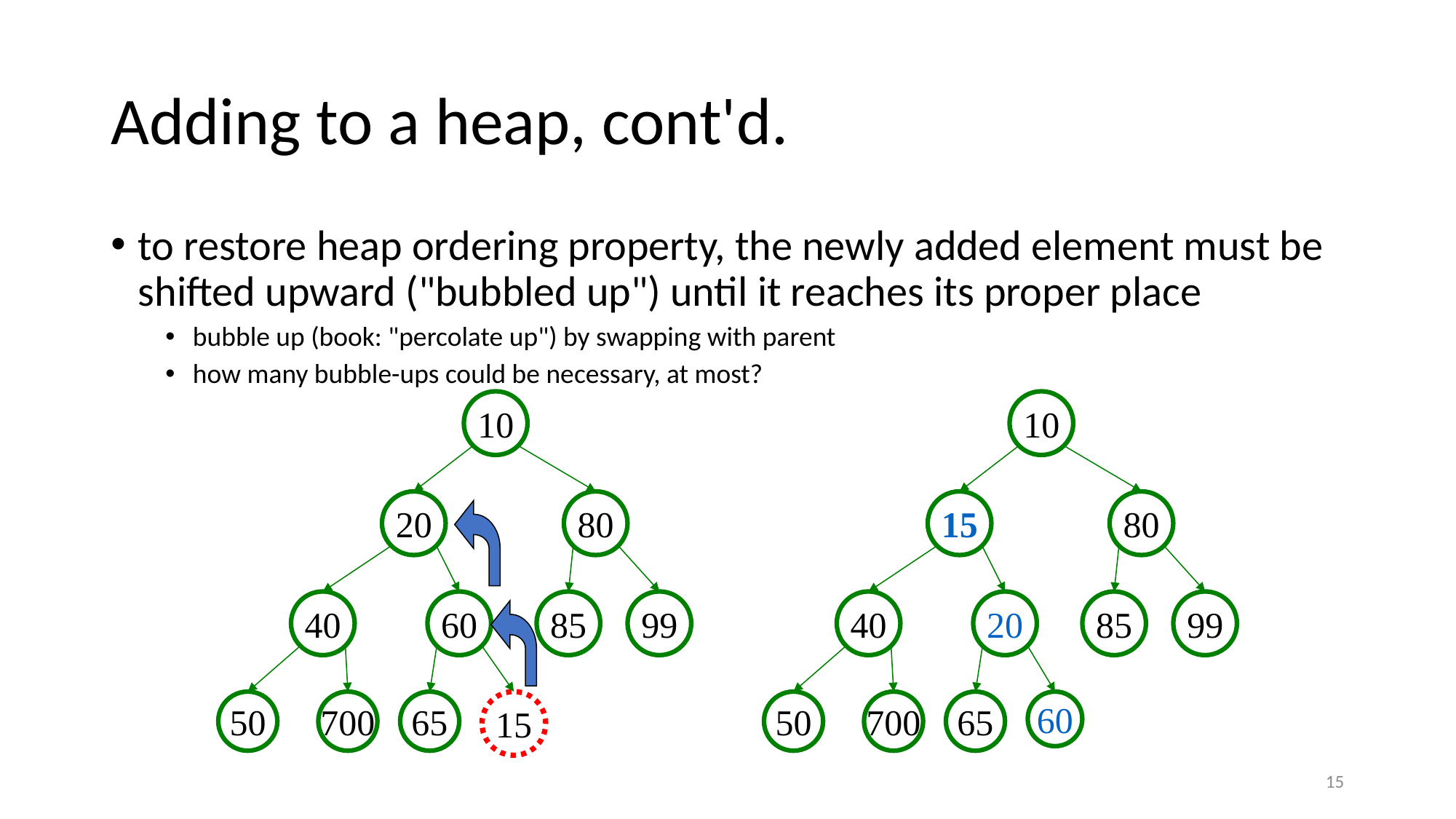

# Adding to a heap, cont'd.
to restore heap ordering property, the newly added element must be shifted upward ("bubbled up") until it reaches its proper place
bubble up (book: "percolate up") by swapping with parent
how many bubble-ups could be necessary, at most?
10
10
20
80
15
80

40
60
85
99
40
20
85
99

50
700
65
15
50
700
65
60
15